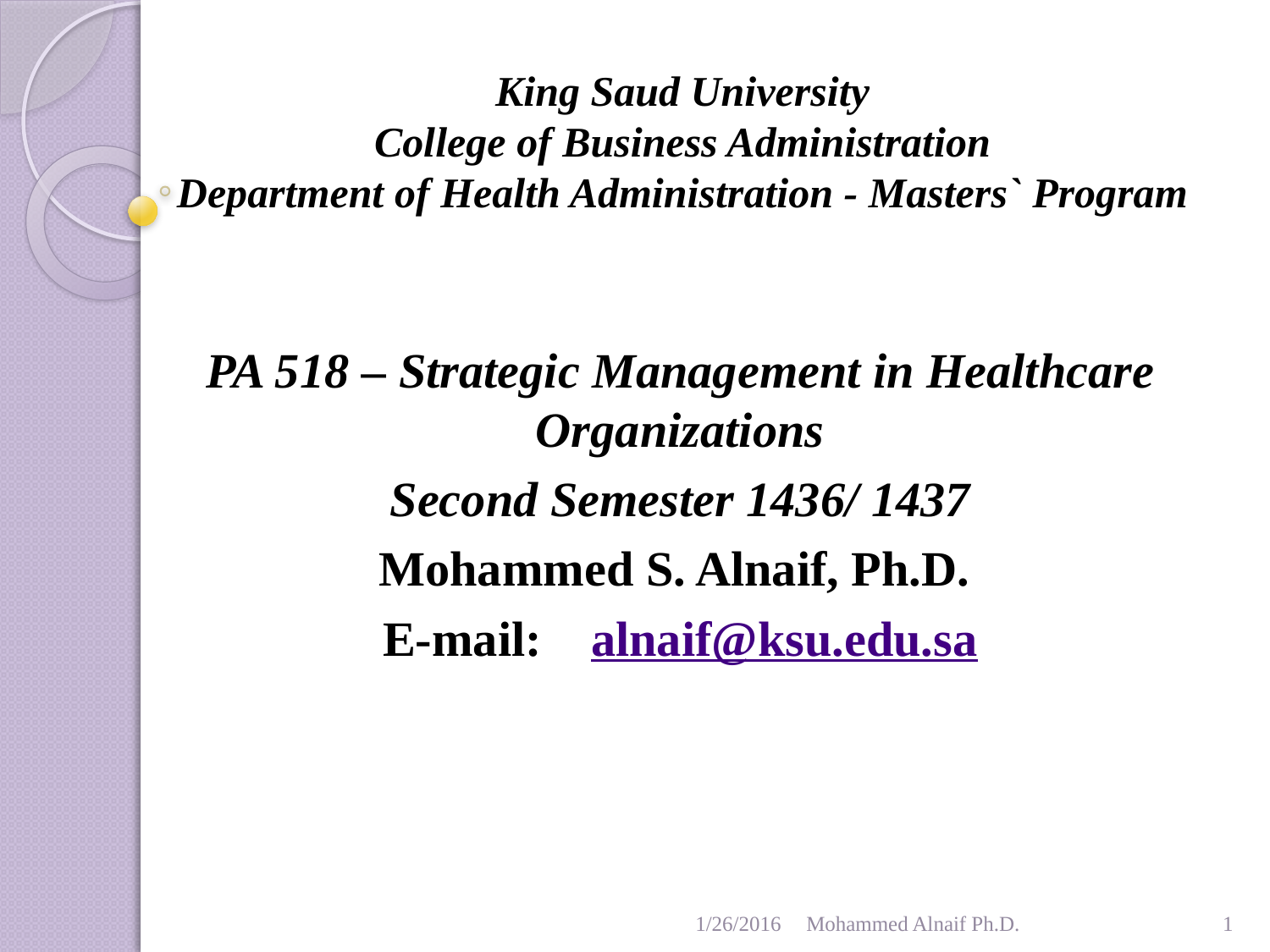

# King Saud University College of Business Administration Department of Health Administration - Masters` Program
PA 518 – Strategic Management in Healthcare Organizations
Second Semester 1436/ 1437
Mohammed S. Alnaif, Ph.D.
E-mail:    alnaif@ksu.edu.sa

1/26/2016
Mohammed Alnaif Ph.D.
1